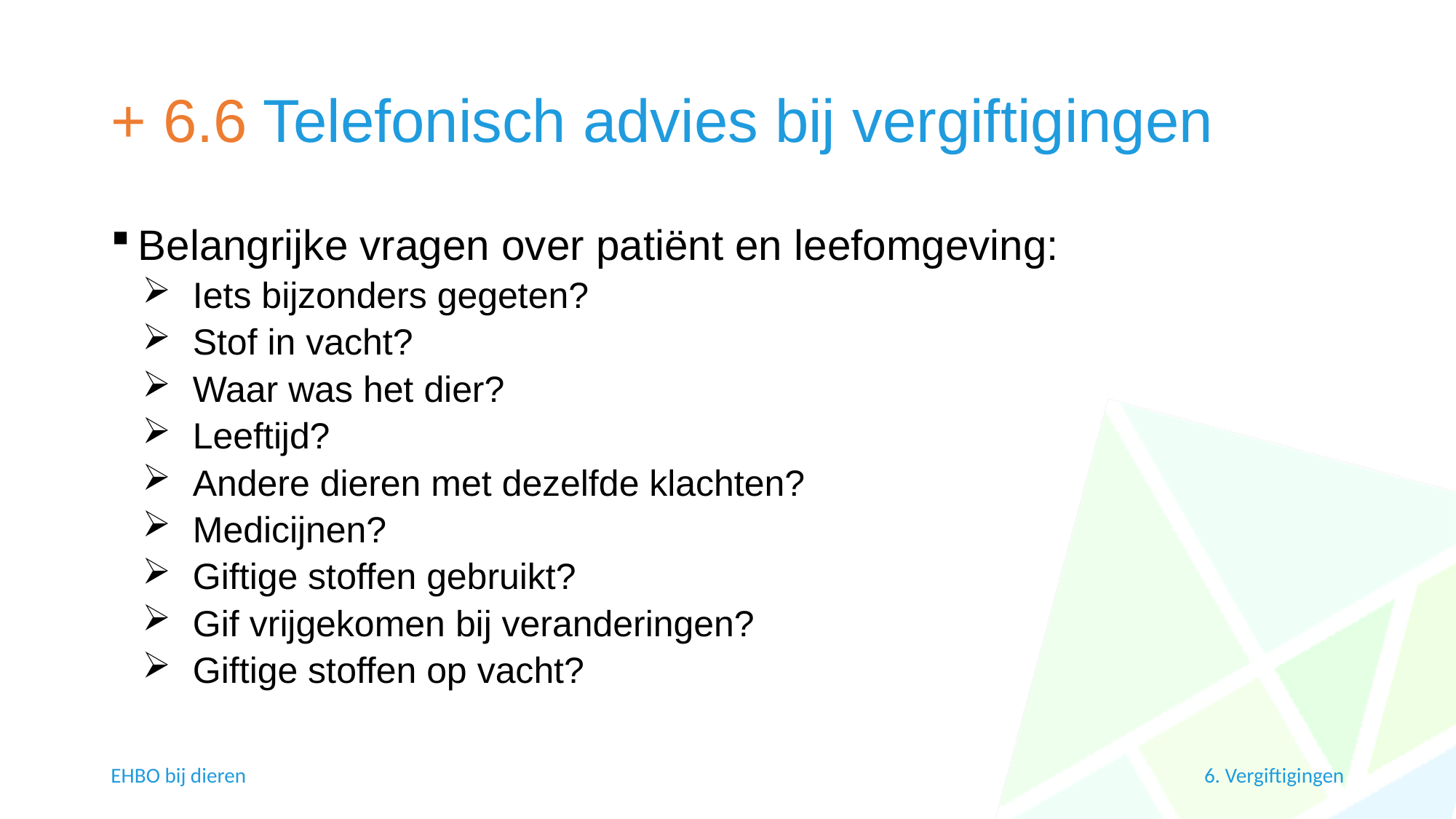

# + 6.6 Telefonisch advies bij vergiftigingen
Belangrijke vragen over patiënt en leefomgeving:
Iets bijzonders gegeten?
Stof in vacht?
Waar was het dier?
Leeftijd?
Andere dieren met dezelfde klachten?
Medicijnen?
Giftige stoffen gebruikt?
Gif vrijgekomen bij veranderingen?
Giftige stoffen op vacht?
EHBO bij dieren
6. Vergiftigingen